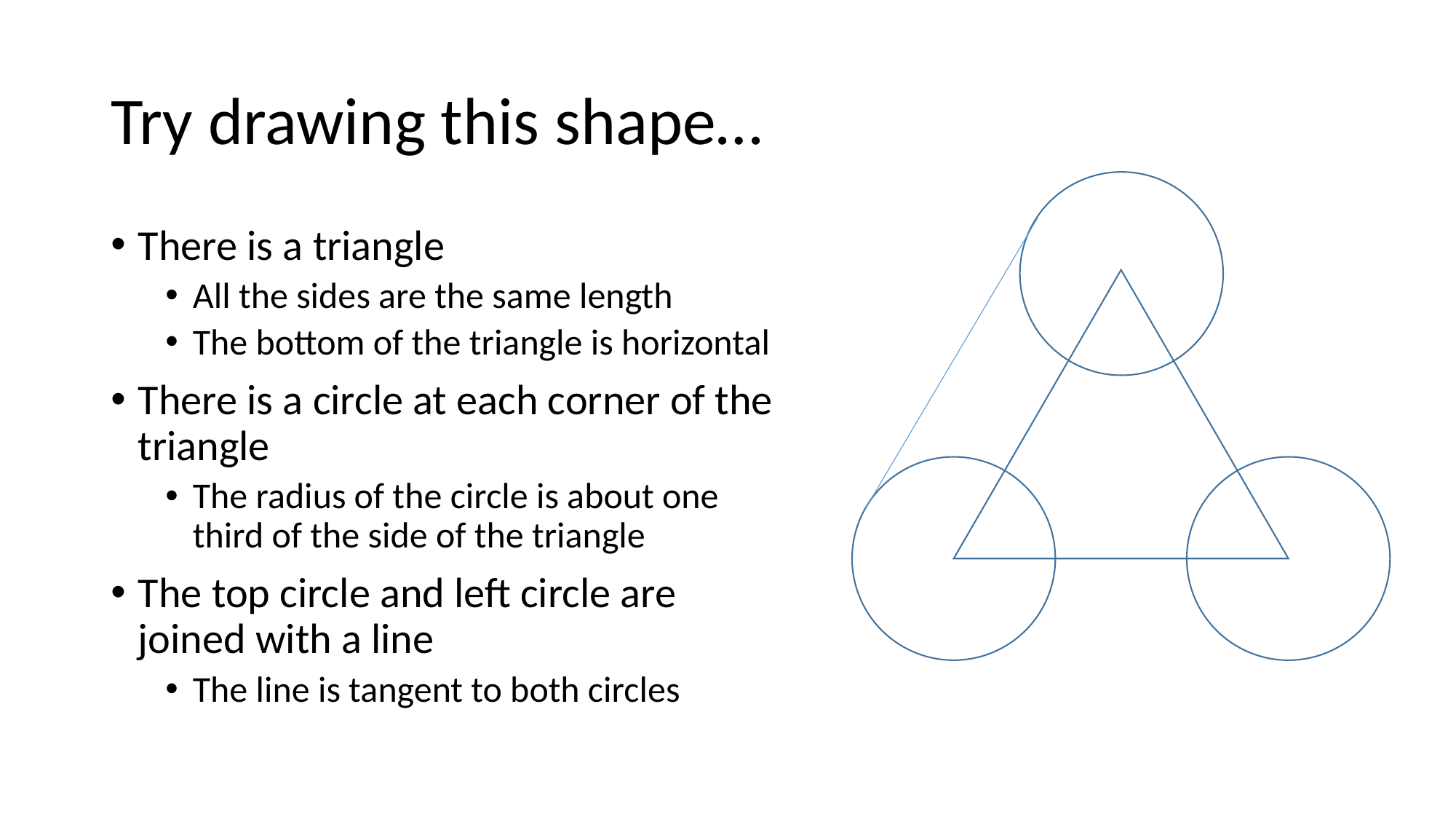

# Try drawing this shape…

There is a triangle
All the sides are the same length
The bottom of the triangle is horizontal
There is a circle at each corner of the triangle
The radius of the circle is about one third of the side of the triangle
The top circle and left circle are joined with a line
The line is tangent to both circles